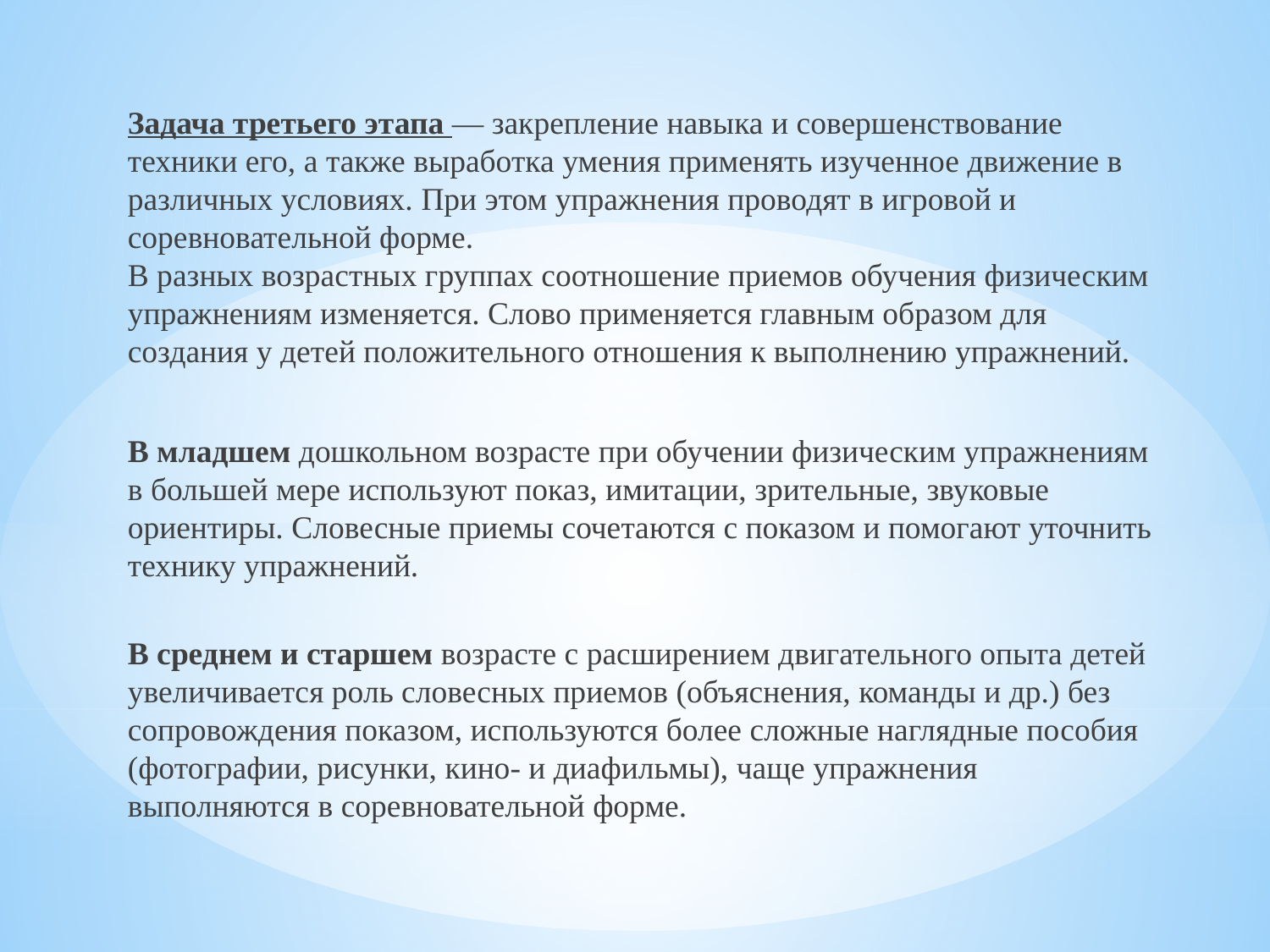

Задача третьего этапа — закрепление навыка и совершенствование техники его, а также выработка умения применять изученное движение в различных условиях. При этом упражнения проводят в игровой и соревновательной форме.
В разных возрастных группах соотношение приемов обучения физическим упражнениям изменяется. Слово применяется главным образом для создания у детей положительного отношения к выполнению упражнений.

В младшем дошкольном возрасте при обучении физическим упражнениям в большей мере используют показ, имитации, зрительные, звуковые ориентиры. Словесные приемы сочетаются с показом и помогают уточнить технику упражнений.
В среднем и старшем возрасте с расширением двигательного опыта детей увеличивается роль словесных приемов (объяснения, команды и др.) без сопровождения показом, используются более сложные наглядные пособия (фотографии, рисунки, кино- и диафильмы), чаще упражнения выполняются в соревновательной форме.